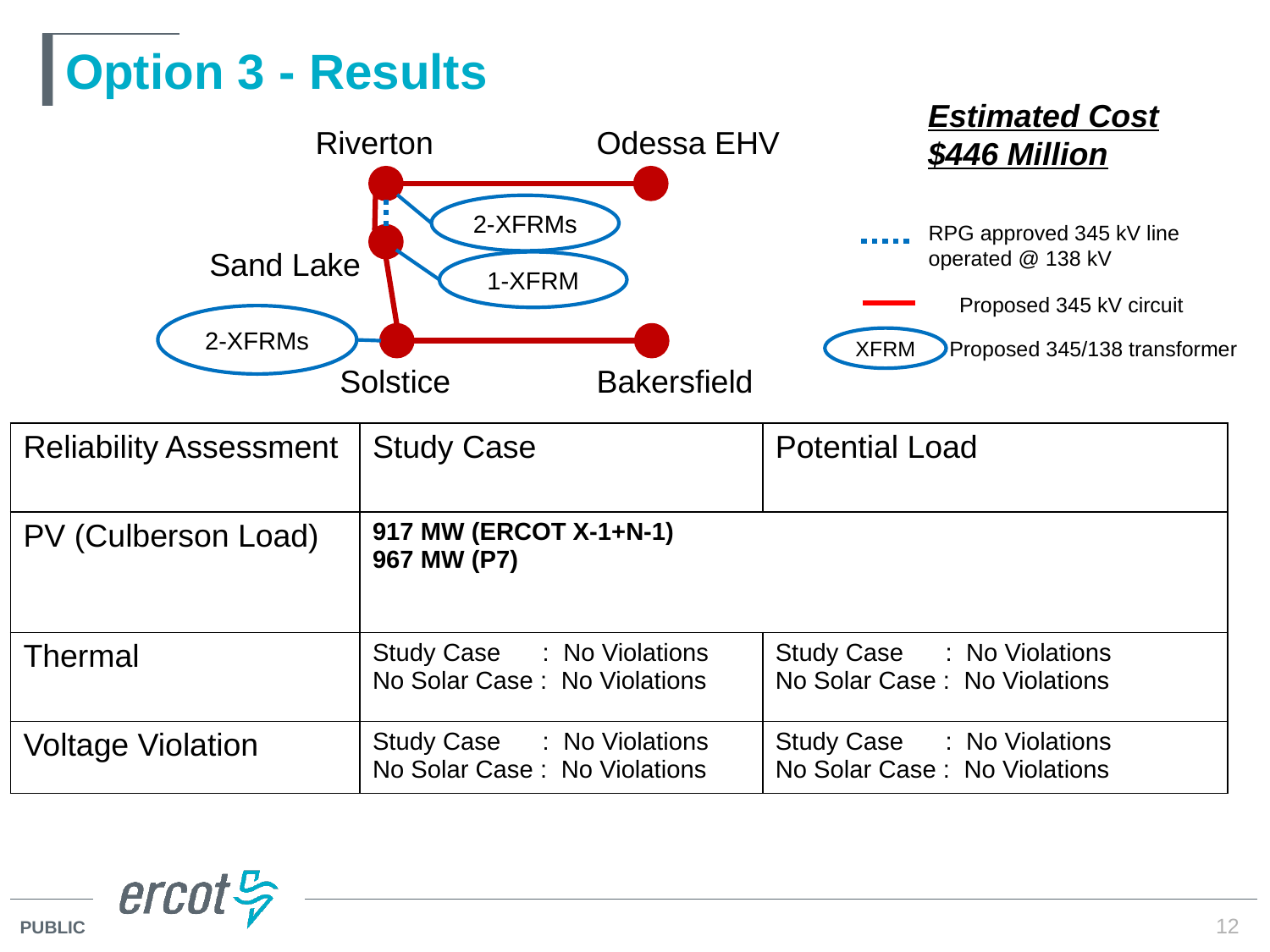

# Option 3 - Results
Estimated Cost $446 Million
Riverton
Odessa EHV

2-XFRMs
RPG approved 345 kV line
operated @ 138 kV

Sand Lake
1-XFRM
Proposed 345 kV circuit
2-XFRMs

XFRM
Proposed 345/138 transformer
Solstice
Bakersfield
| Reliability Assessment | Study Case | Potential Load |
| --- | --- | --- |
| PV (Culberson Load) | 917 MW (ERCOT X-1+N-1) 967 MW (P7) |  |
| Thermal | Study Case : No Violations No Solar Case : No Violations | Study Case : No Violations No Solar Case : No Violations |
| Voltage Violation | Study Case : No Violations No Solar Case : No Violations | Study Case : No Violations No Solar Case : No Violations |
12